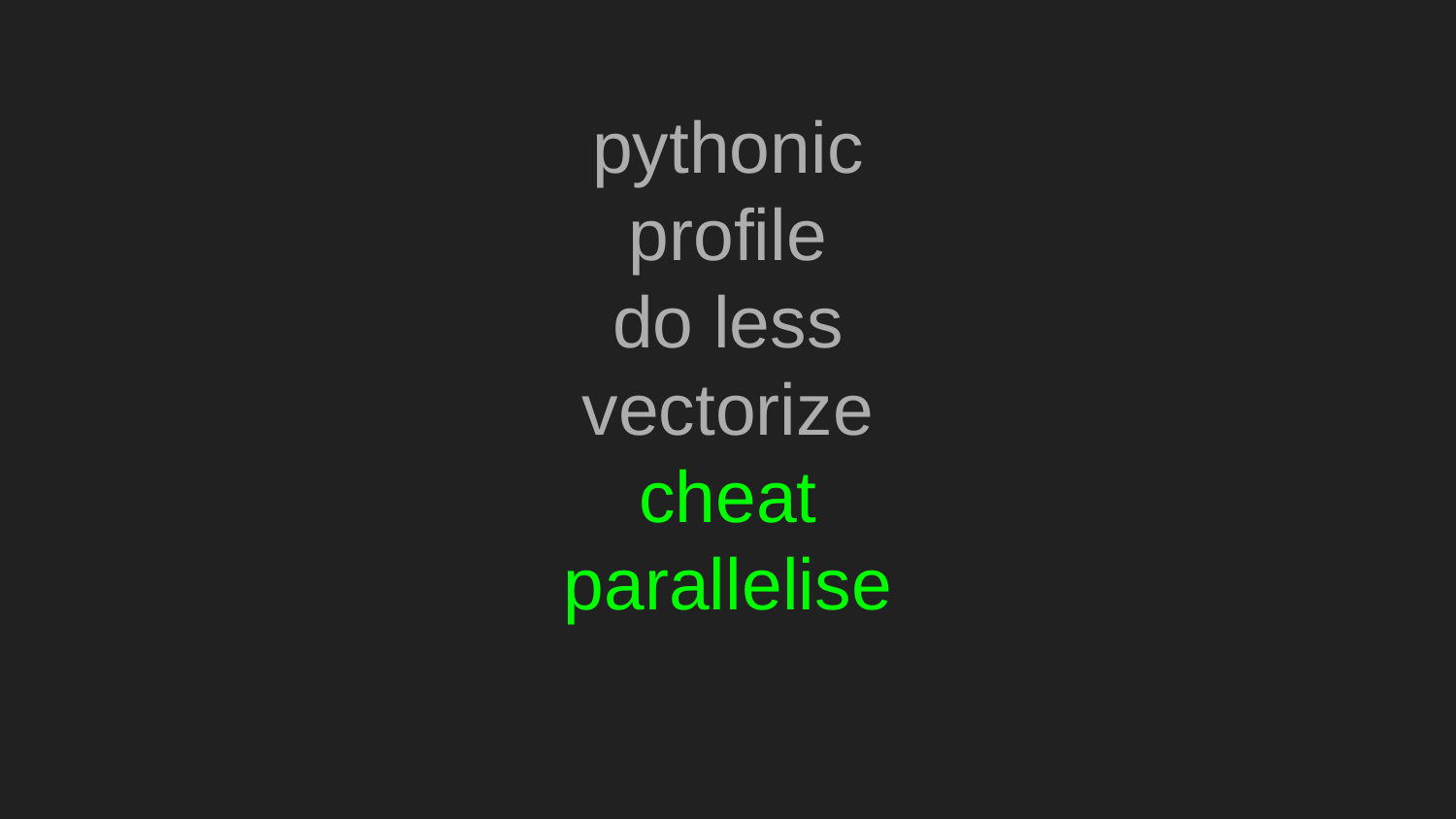

pythonic
profile
do less
vectorize
cheat
parallelise